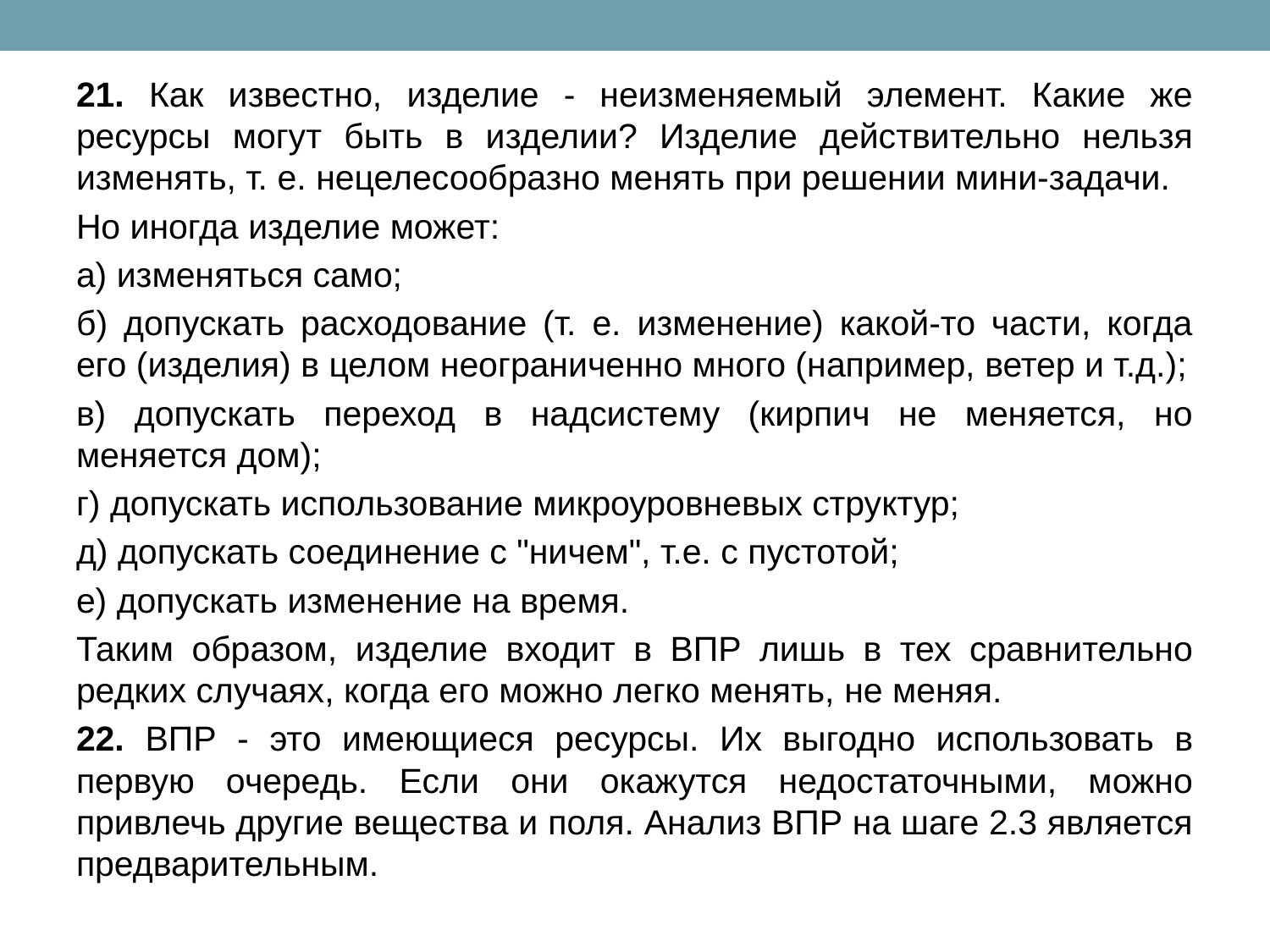

21. Как известно, изделие - неизменяемый элемент. Какие же ресурсы могут быть в изделии? Изделие действительно нельзя изменять, т. е. нецелесообразно менять при решении мини-задачи.
Но иногда изделие может:
а) изменяться само;
б) допускать расходование (т. е. изменение) какой-то части, когда его (изделия) в целом неограниченно много (например, ветер и т.д.);
в) допускать переход в надсистему (кирпич не меняется, но меняется дом);
г) допускать использование микроуровневых структур;
д) допускать соединение с "ничем", т.е. с пустотой;
е) допускать изменение на время.
Таким образом, изделие входит в ВПР лишь в тех сравнительно редких случаях, когда его можно легко менять, не меняя.
22. ВПР - это имеющиеся ресурсы. Их выгодно использовать в первую очередь. Если они окажутся недостаточными, можно привлечь другие вещества и поля. Анализ ВПР на шаге 2.3 является предварительным.